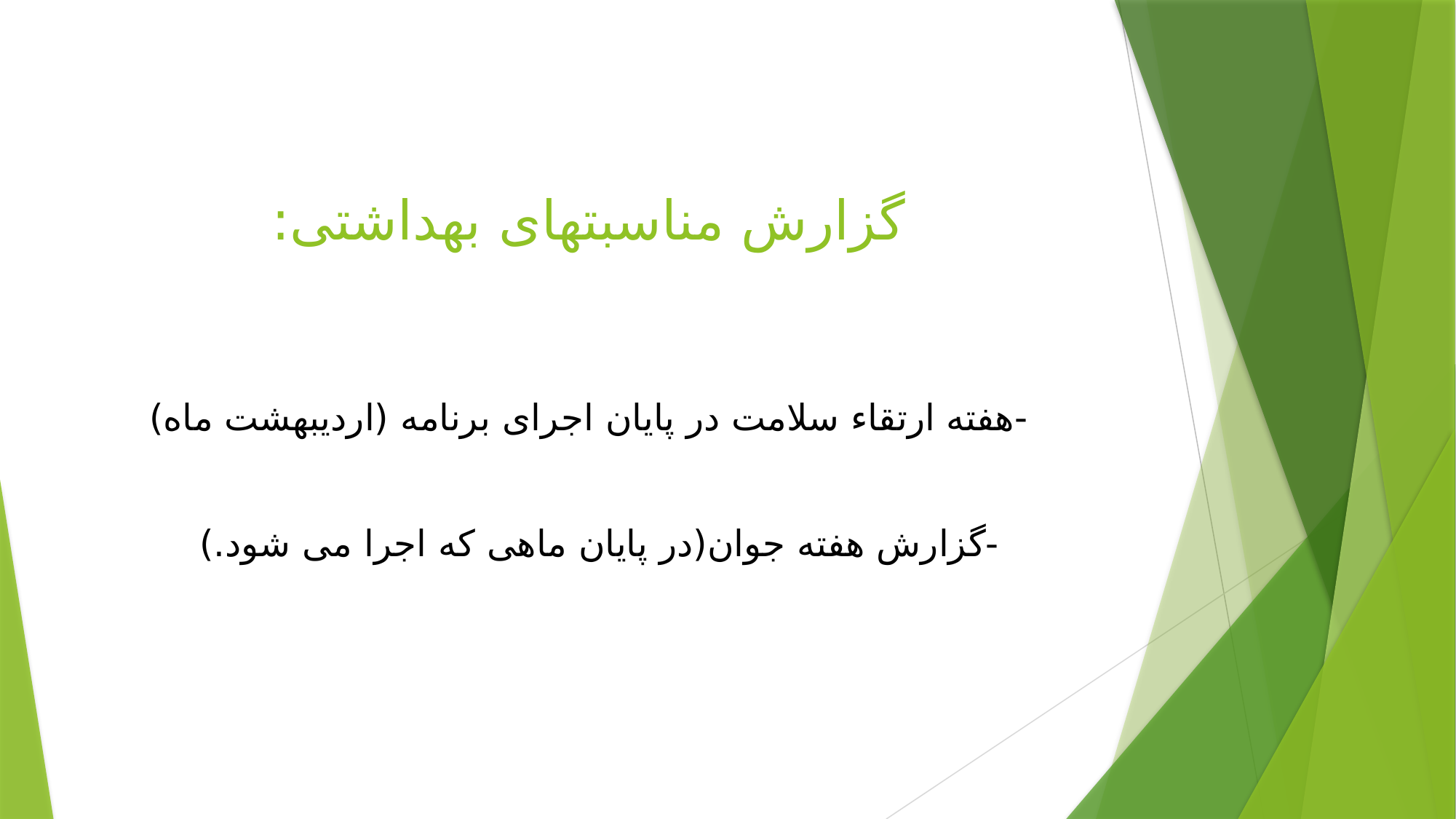

# گزارش مناسبتهای بهداشتی: -هفته ارتقاء سلامت در پایان اجرای برنامه (اردیبهشت ماه) -گزارش هفته جوان(در پایان ماهی که اجرا می شود.)